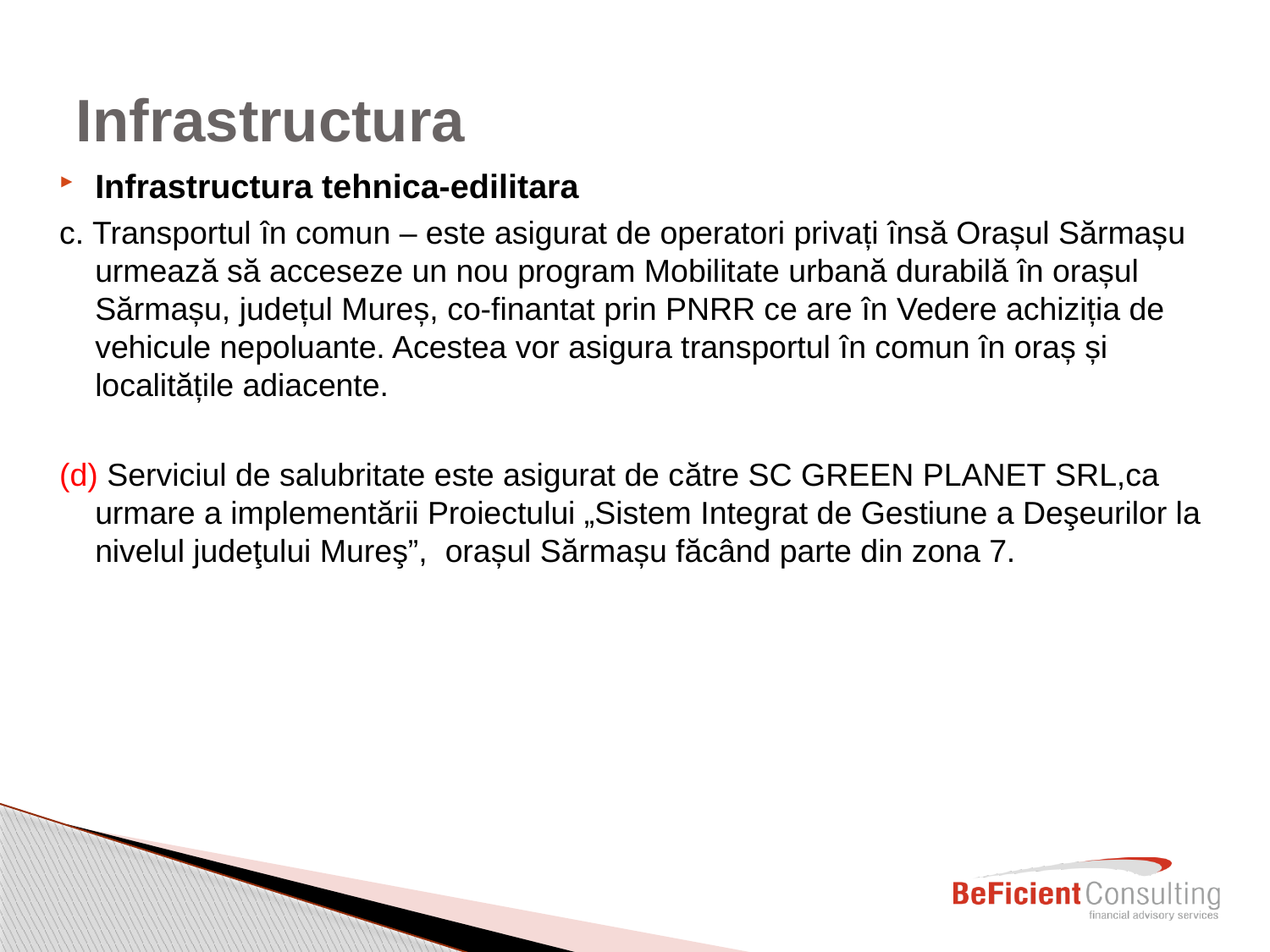

# Infrastructura
Infrastructura tehnica-edilitara
c. Transportul în comun – este asigurat de operatori privați însă Orașul Sărmașu urmează să acceseze un nou program Mobilitate urbană durabilă în orașul Sărmașu, județul Mureș, co-finantat prin PNRR ce are în Vedere achiziția de vehicule nepoluante. Acestea vor asigura transportul în comun în oraș și localitățile adiacente.

(d) Serviciul de salubritate este asigurat de către SC GREEN PLANET SRL,ca urmare a implementării Proiectului „Sistem Integrat de Gestiune a Deşeurilor la nivelul judeţului Mureş”,  orașul Sărmașu făcând parte din zona 7.